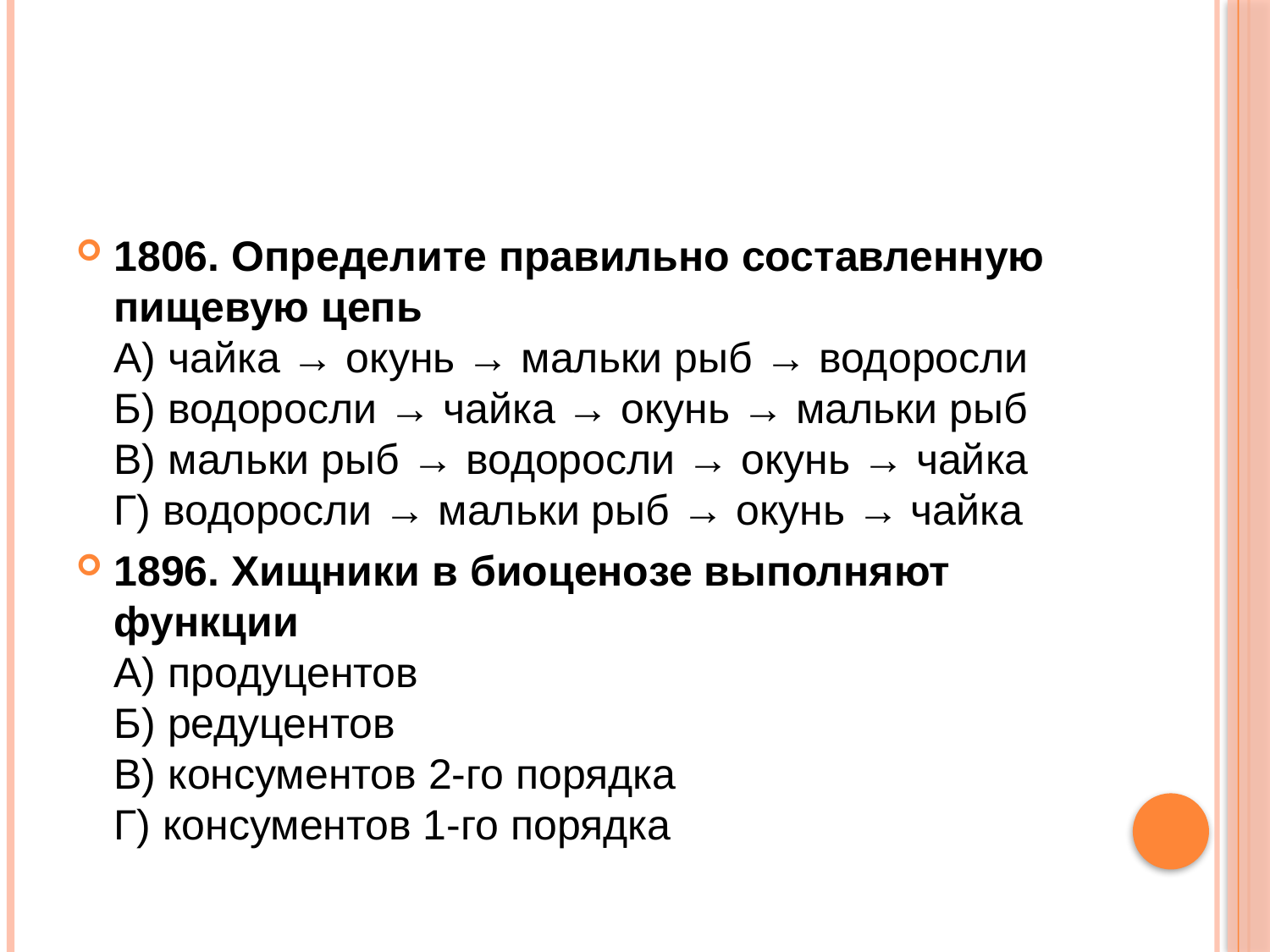

#
1806. Определите правильно составленную пищевую цепь
А) чайка → окунь → мальки рыб → водоросли
Б) водоросли → чайка → окунь → мальки рыб
В) мальки рыб → водоросли → окунь → чайка
Г) водоросли → мальки рыб → окунь → чайка
1896. Хищники в биоценозе выполняют функции
А) продуцентов
Б) редуцентов
В) консументов 2-го порядка
Г) консументов 1-го порядка